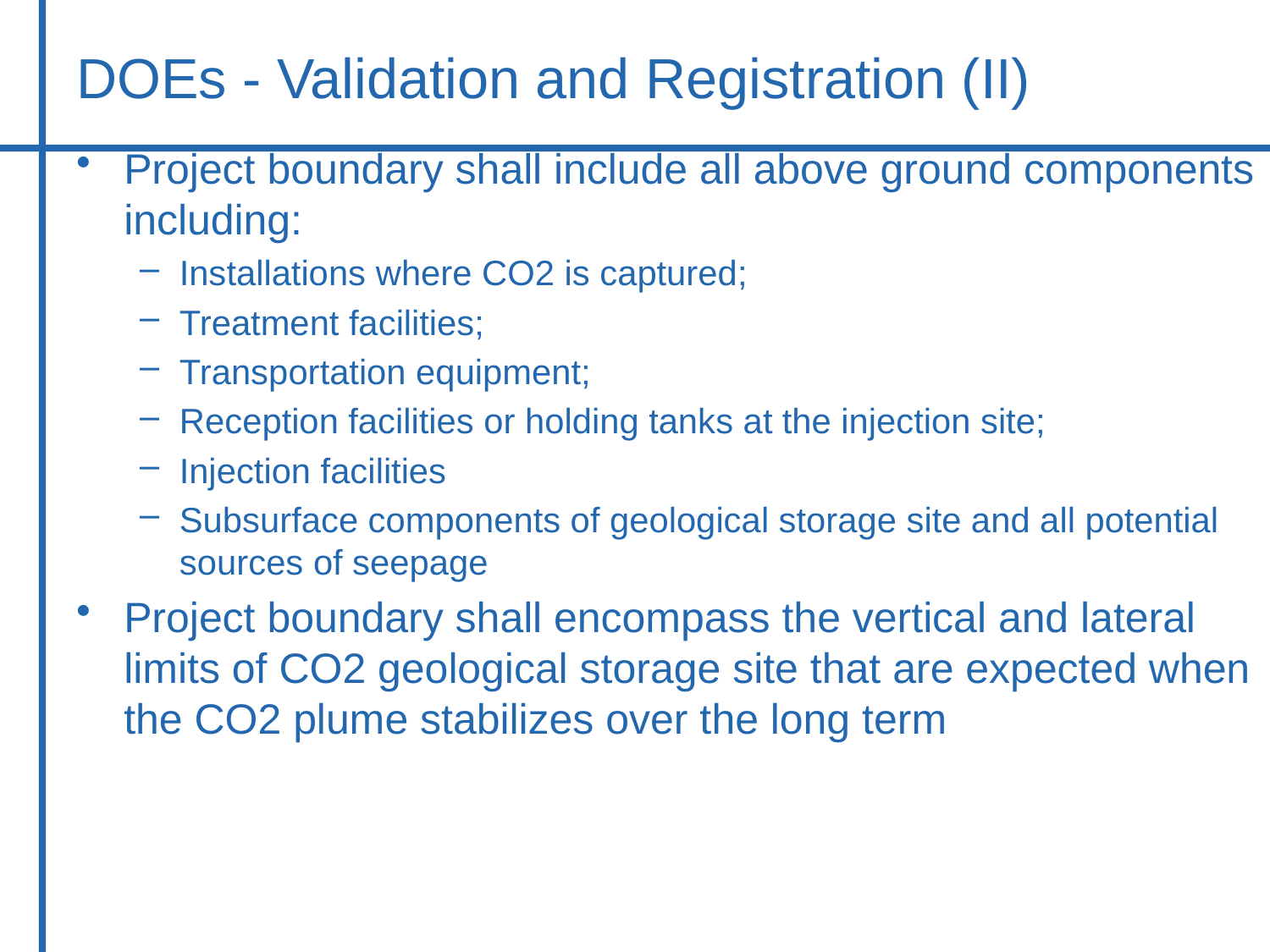

# DOEs - Validation and Registration (II)
Project boundary shall include all above ground components including:
Installations where CO2 is captured;
Treatment facilities;
Transportation equipment;
Reception facilities or holding tanks at the injection site;
Injection facilities
Subsurface components of geological storage site and all potential sources of seepage
Project boundary shall encompass the vertical and lateral limits of CO2 geological storage site that are expected when the CO2 plume stabilizes over the long term